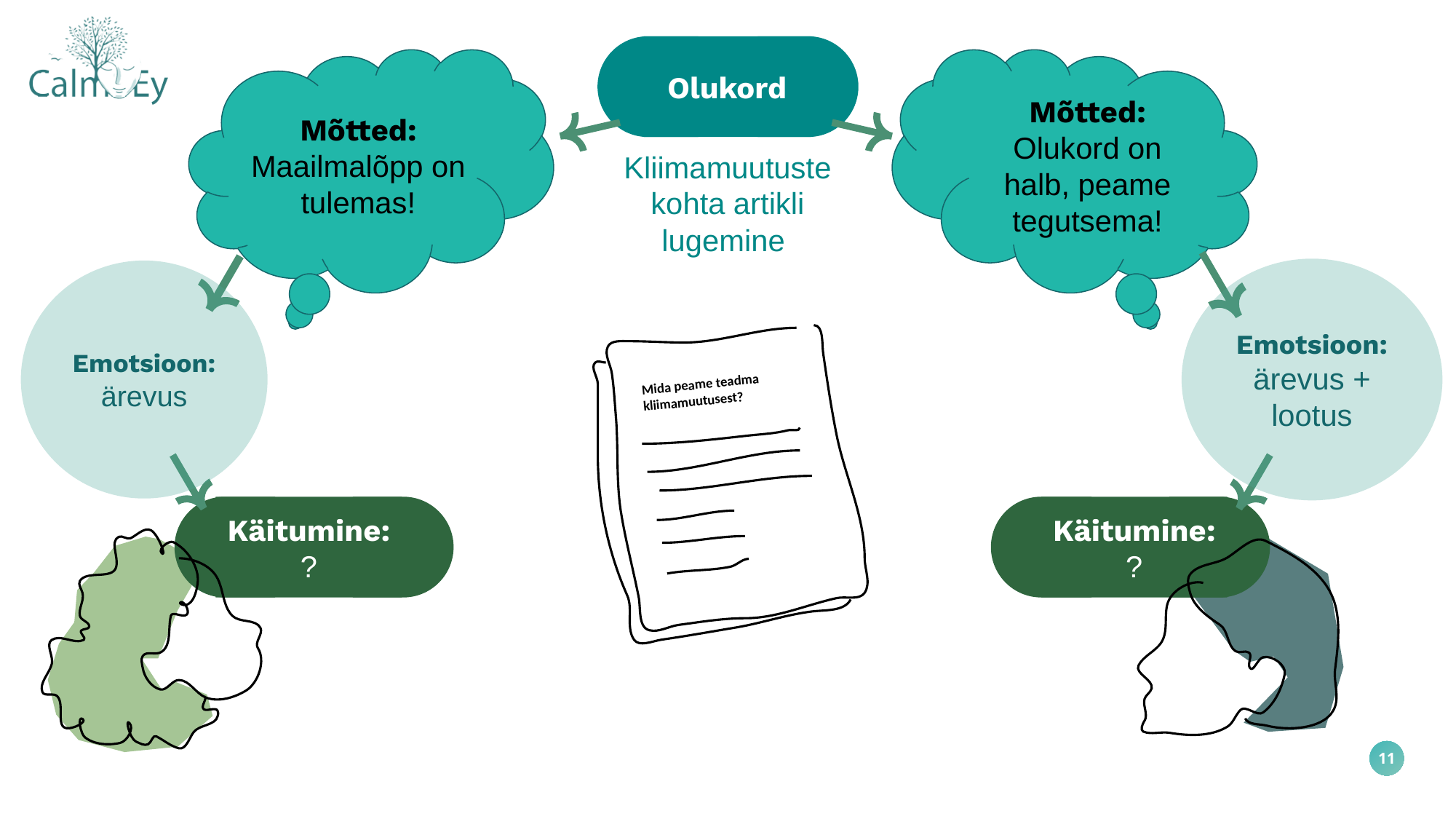

Olukord
Mõtted:
Maailmalõpp on tulemas!

Mõtted:
Olukord on halb, peame tegutsema!

Kliimamuutuste kohta artikli lugemine
Emotsioon:
ärevus

Emotsioon:
ärevus + lootus

Mida peame teadma kliimamuutusest?

Käitumine:
?

Käitumine:
?